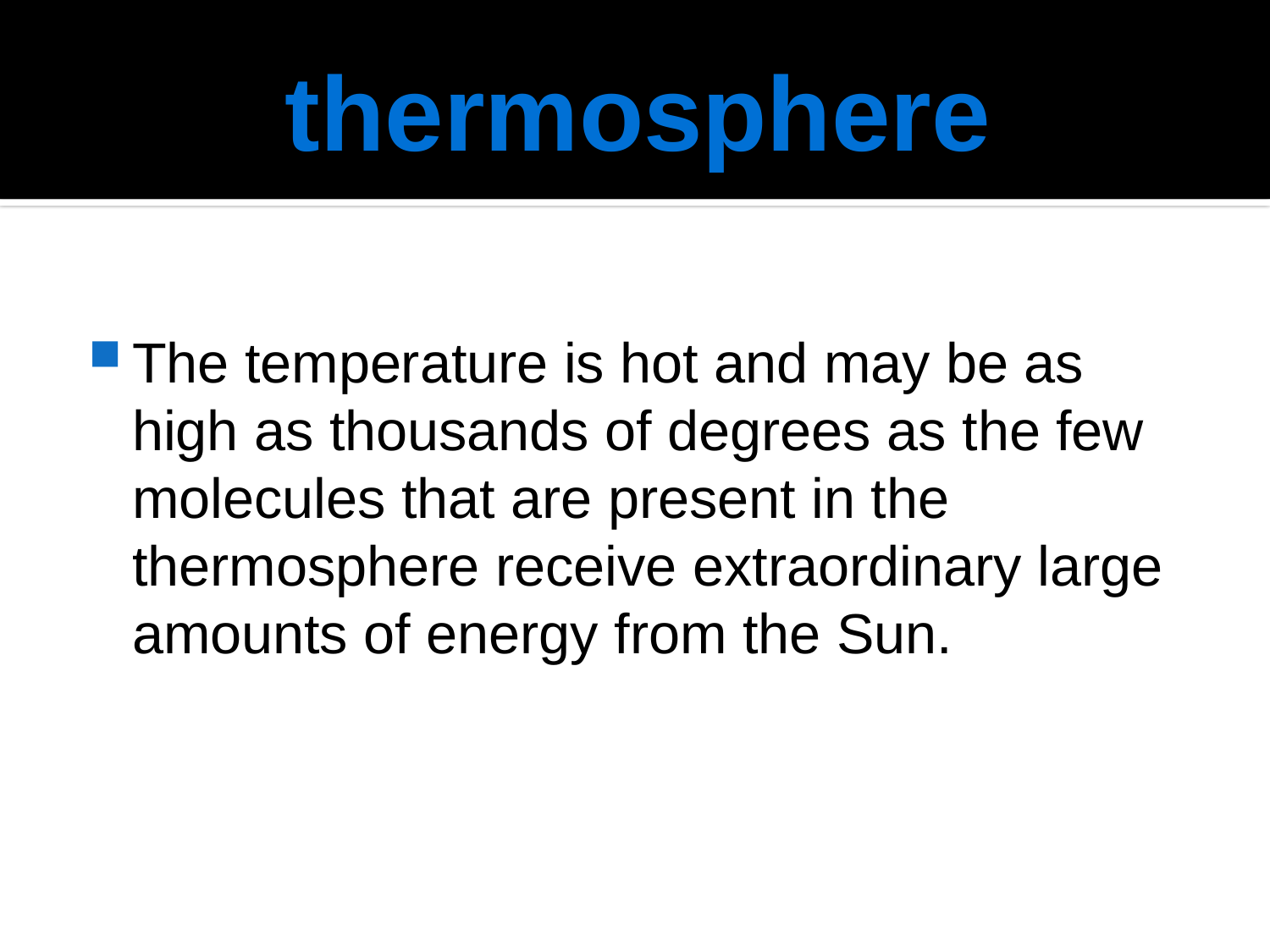

# thermosphere

The temperature is hot and may be as high as thousands of degrees as the few molecules that are present in the thermosphere receive extraordinary large amounts of energy from the Sun.